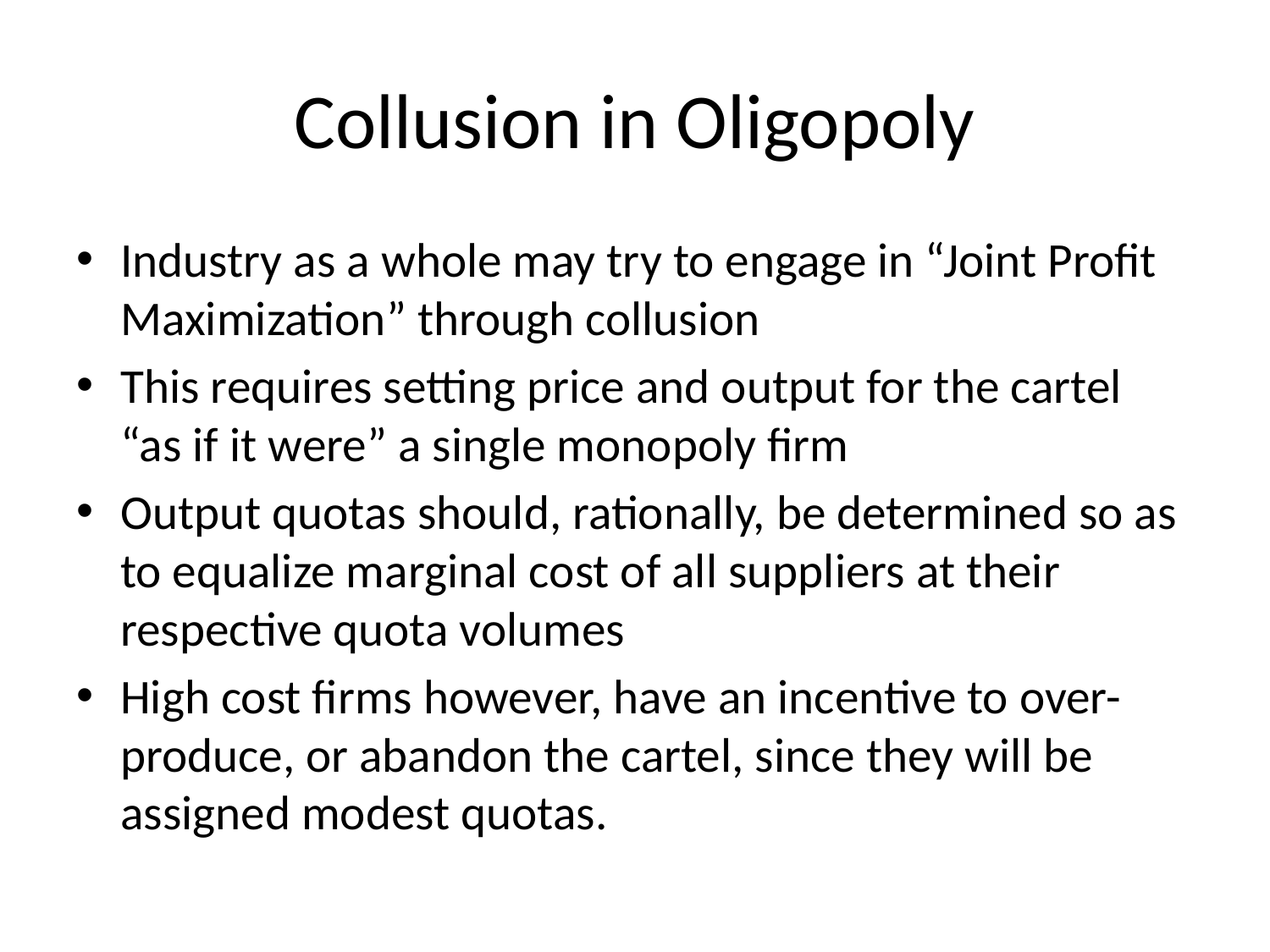

# Collusion in Oligopoly
Industry as a whole may try to engage in “Joint Profit Maximization” through collusion
This requires setting price and output for the cartel “as if it were” a single monopoly firm
Output quotas should, rationally, be determined so as to equalize marginal cost of all suppliers at their respective quota volumes
High cost firms however, have an incentive to over-produce, or abandon the cartel, since they will be assigned modest quotas.